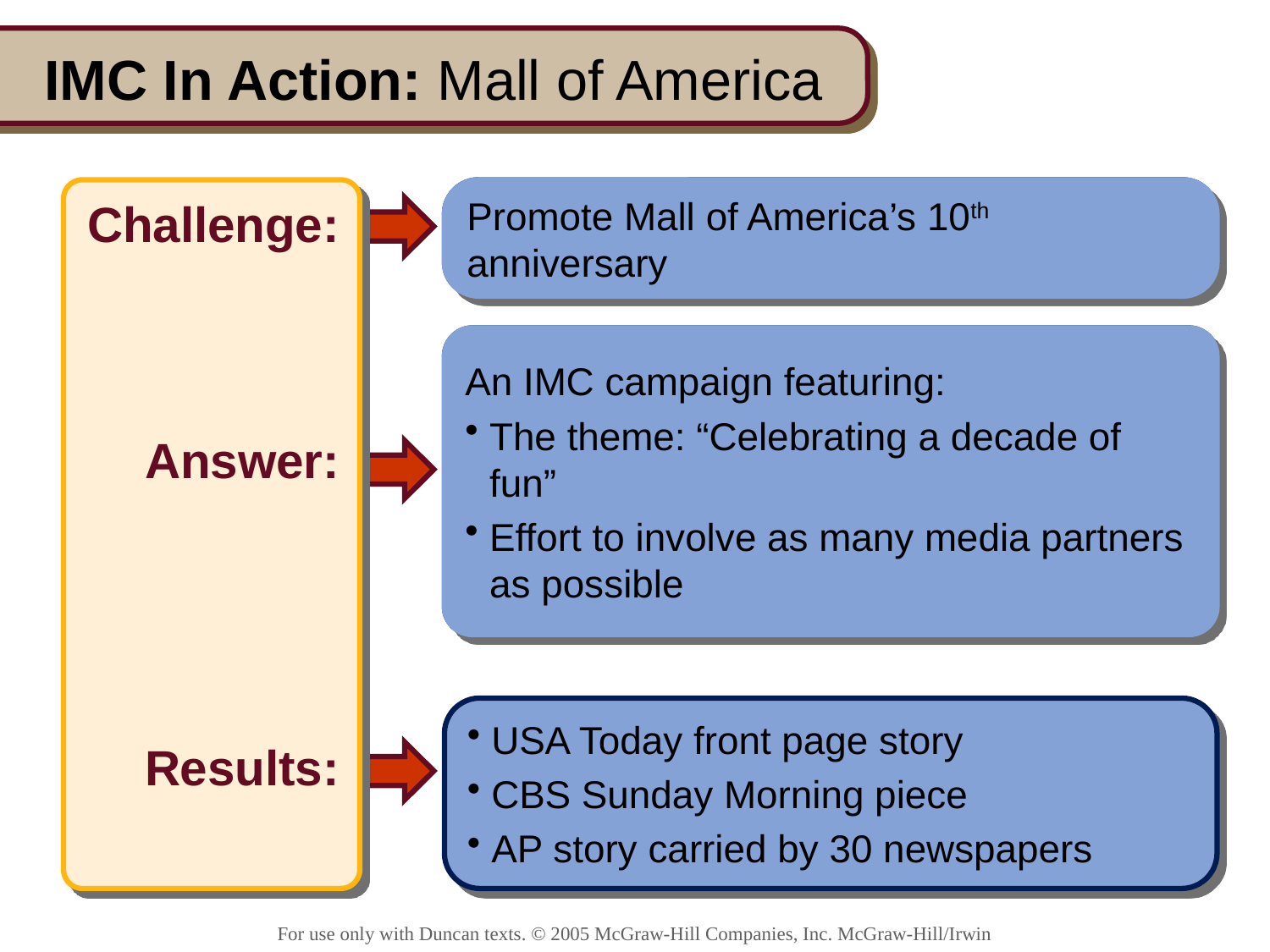

# IMC In Action: Mall of America

Challenge:
Answer:
Results:
Promote Mall of America’s 10th anniversary

Promote Mall of America’s 10th anniversary
An IMC campaign featuring:
The theme: “Celebrating a decade of fun”
Effort to involve as many media partners as possible

An IMC campaign featuring:
The theme: “Celebrating a decade of fun”
Effort to involve as many media partners as possible
USA Today front page story
CBS Sunday Morning piece
AP story carried by 30 newspapers